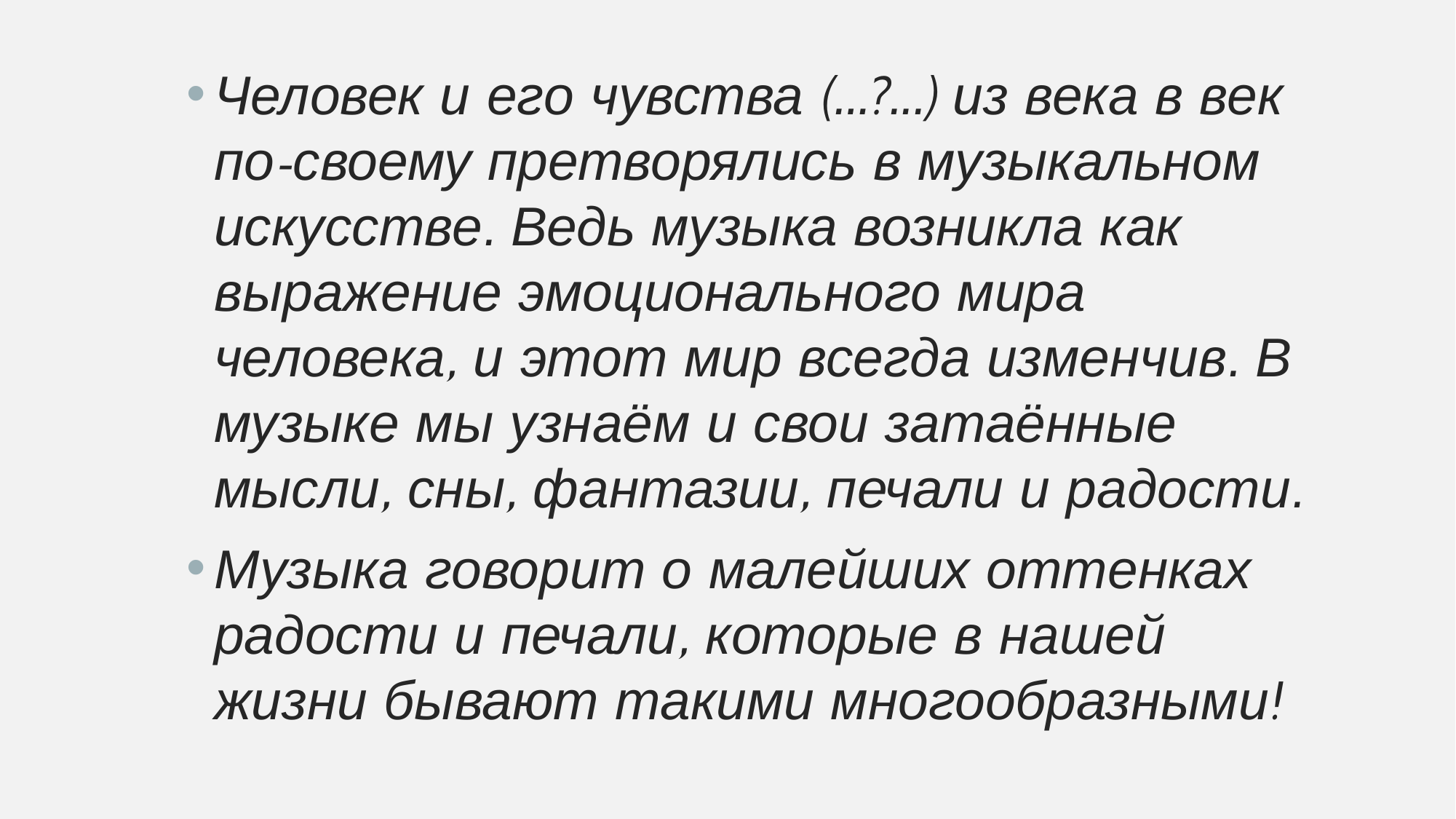

Человек и его чувства (…?...) из века в век по-своему претворялись в музыкальном искусстве. Ведь музыка возникла как выражение эмоционального мира человека, и этот мир всегда изменчив. В музыке мы узнаём и свои затаённые мысли, сны, фантазии, печали и радости.
Музыка говорит о малейших оттенках радости и печали, которые в нашей жизни бывают такими многообразными!